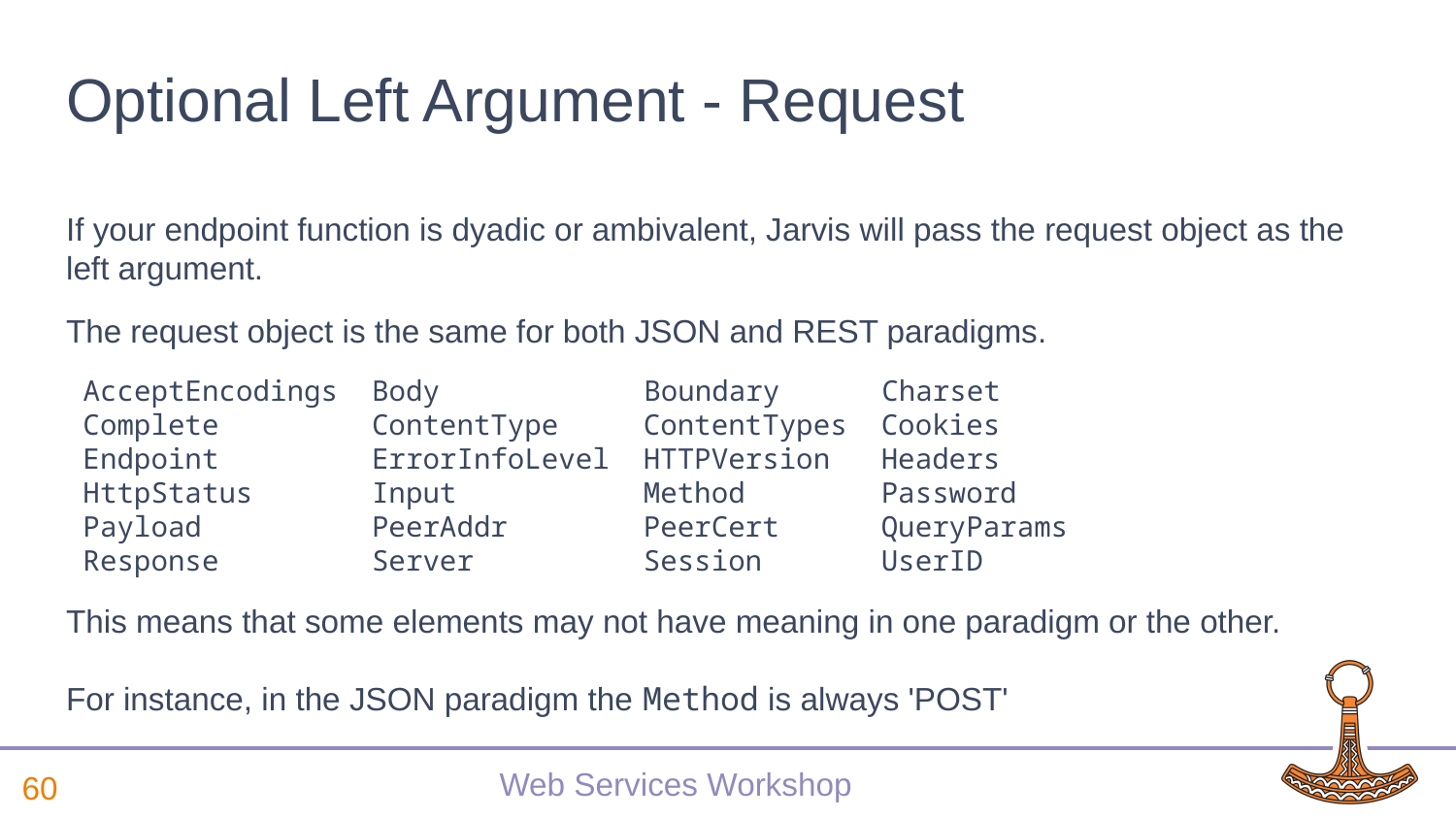

# Optional Left Argument - Request
If your endpoint function is dyadic or ambivalent, Jarvis will pass the request object as the left argument.
The request object is the same for both JSON and REST paradigms.
 AcceptEncodings  Body            Boundary      Charset
 Complete         ContentType     ContentTypes  Cookies
 Endpoint         ErrorInfoLevel  HTTPVersion   Headers
 HttpStatus       Input           Method        Password
 Payload          PeerAddr        PeerCert      QueryParams
 Response         Server          Session       UserID
This means that some elements may not have meaning in one paradigm or the other.
For instance, in the JSON paradigm the Method is always 'POST'